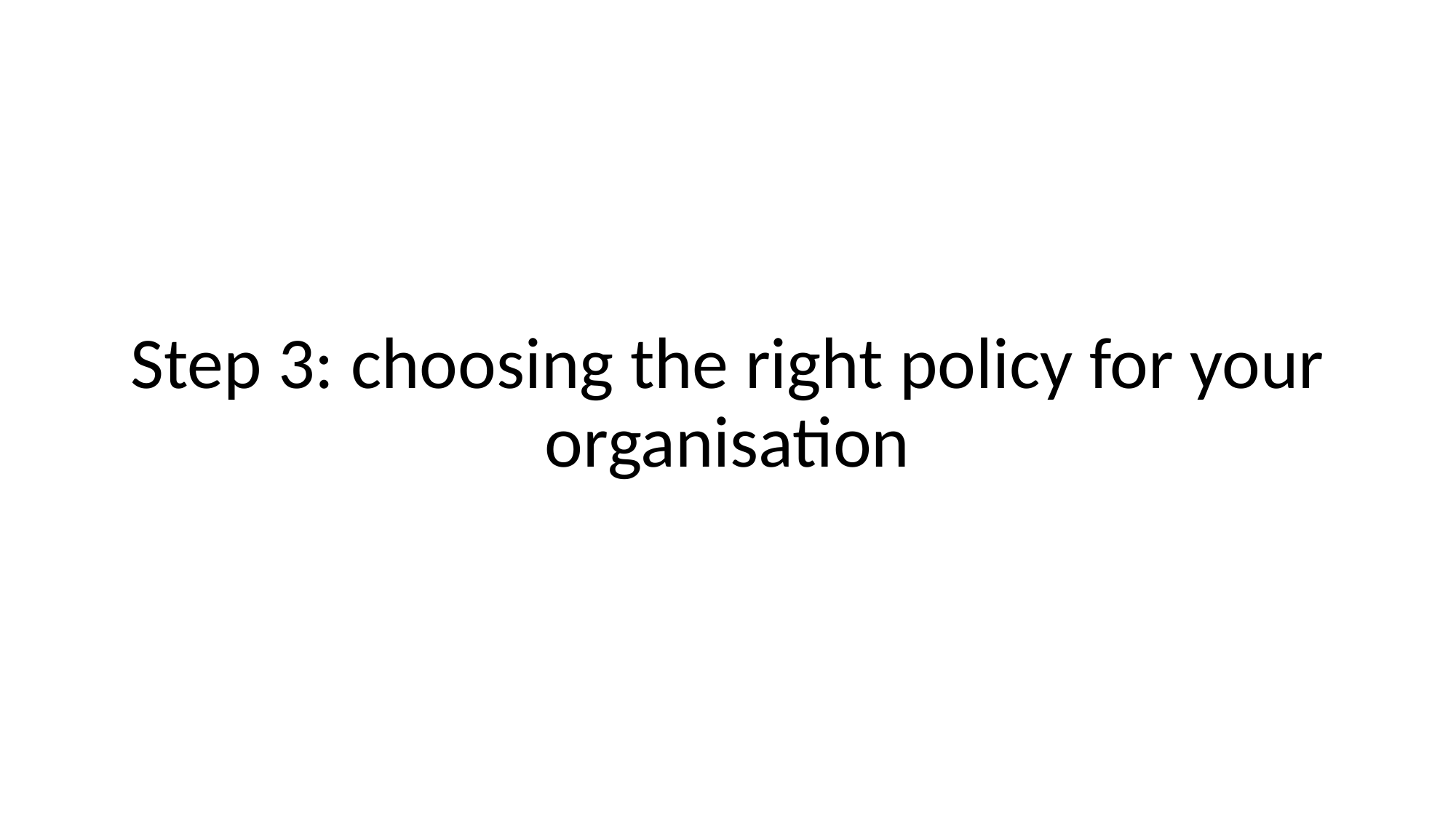

Step 3: choosing the right policy for your organisation